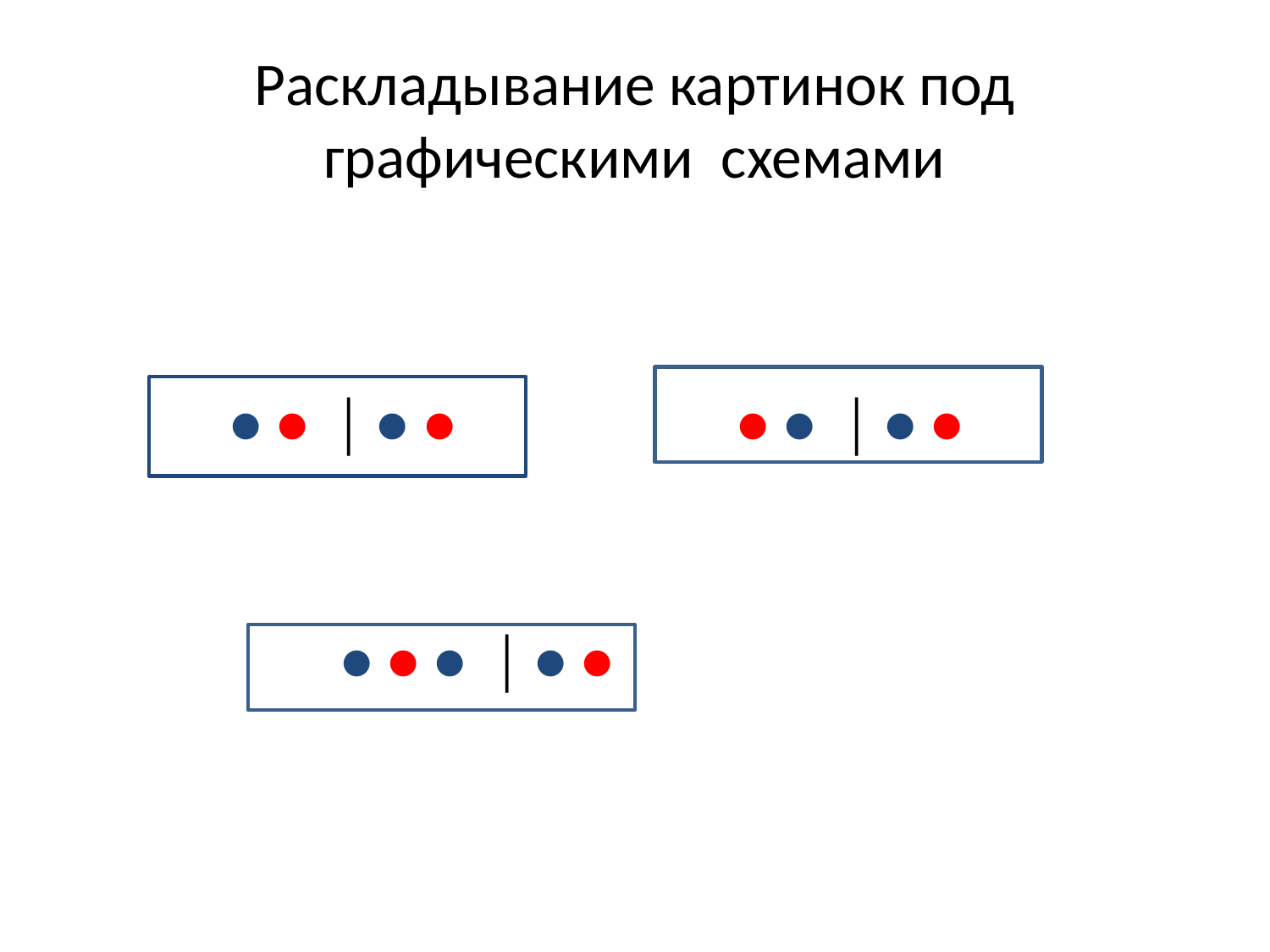

# Раскладывание картинок под графическими  схемами

            ● ●  │ ● ●                      ● ●  │ ● ●

 		       ● ● ●  │ ● ●